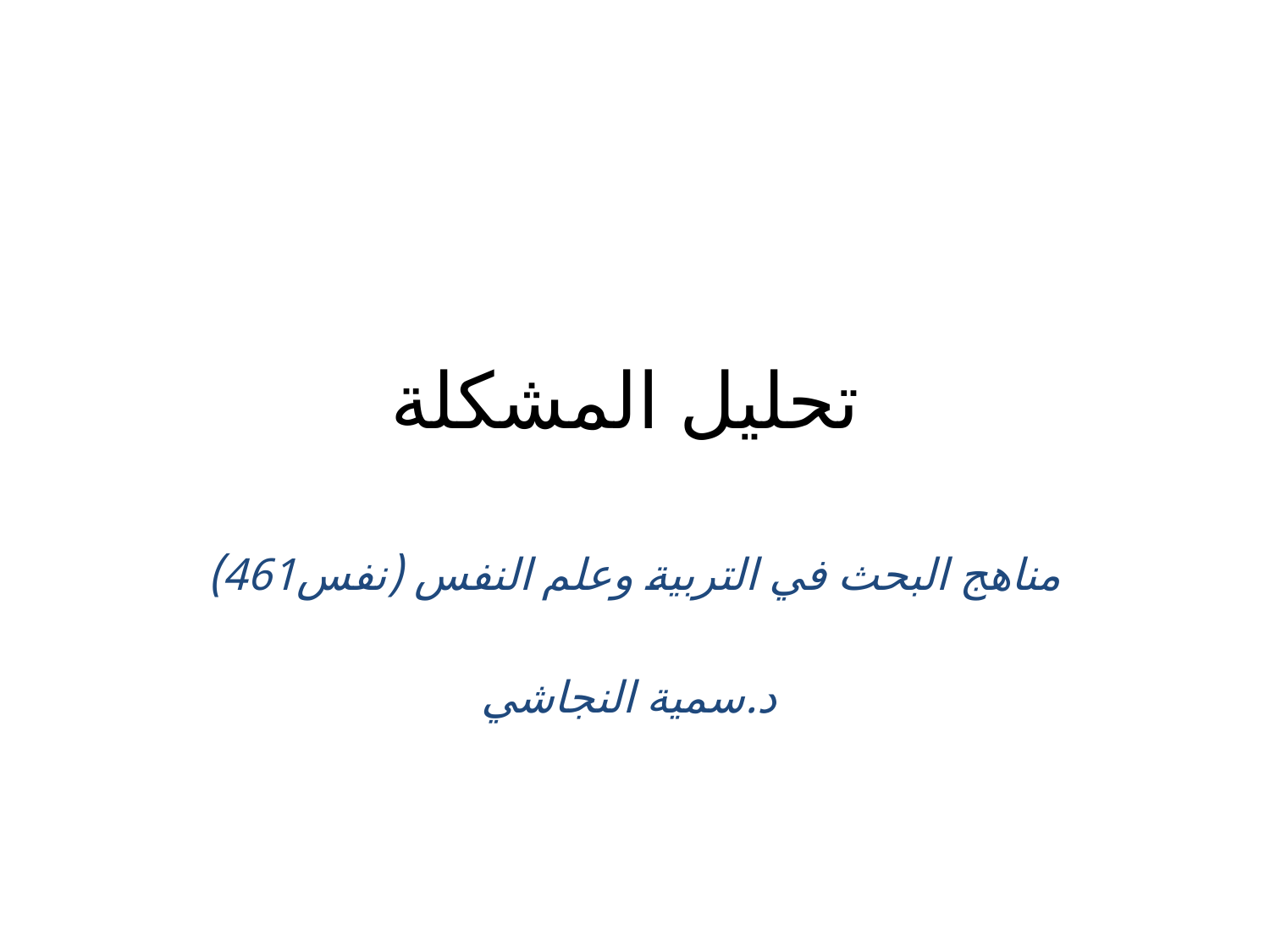

# تحليل المشكلة
مناهج البحث في التربية وعلم النفس (نفس461)

د.سمية النجاشي